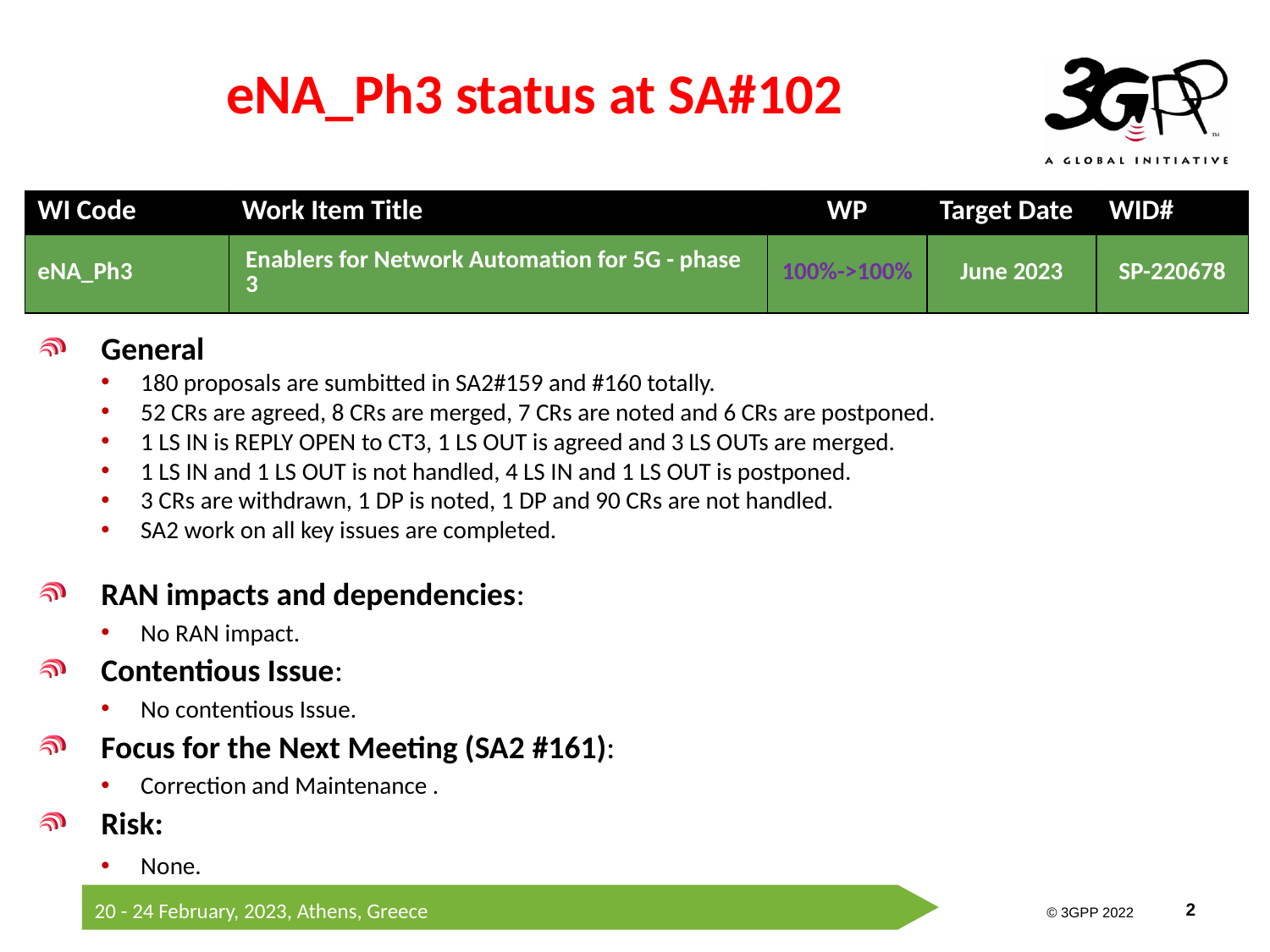

# eNA_Ph3 status at SA#102
| WI Code | Work Item Title | WP | Target Date | WID# |
| --- | --- | --- | --- | --- |
| eNA\_Ph3 | Enablers for Network Automation for 5G - phase 3 | 100%->100% | June 2023 | SP-220678 |
General
180 proposals are sumbitted in SA2#159 and #160 totally.
52 CRs are agreed, 8 CRs are merged, 7 CRs are noted and 6 CRs are postponed.
1 LS IN is REPLY OPEN to CT3, 1 LS OUT is agreed and 3 LS OUTs are merged.
1 LS IN and 1 LS OUT is not handled, 4 LS IN and 1 LS OUT is postponed.
3 CRs are withdrawn, 1 DP is noted, 1 DP and 90 CRs are not handled.
SA2 work on all key issues are completed.

RAN impacts and dependencies:
No RAN impact.
Contentious Issue:
No contentious Issue.
Focus for the Next Meeting (SA2 #161):
Correction and Maintenance .
Risk:
None.